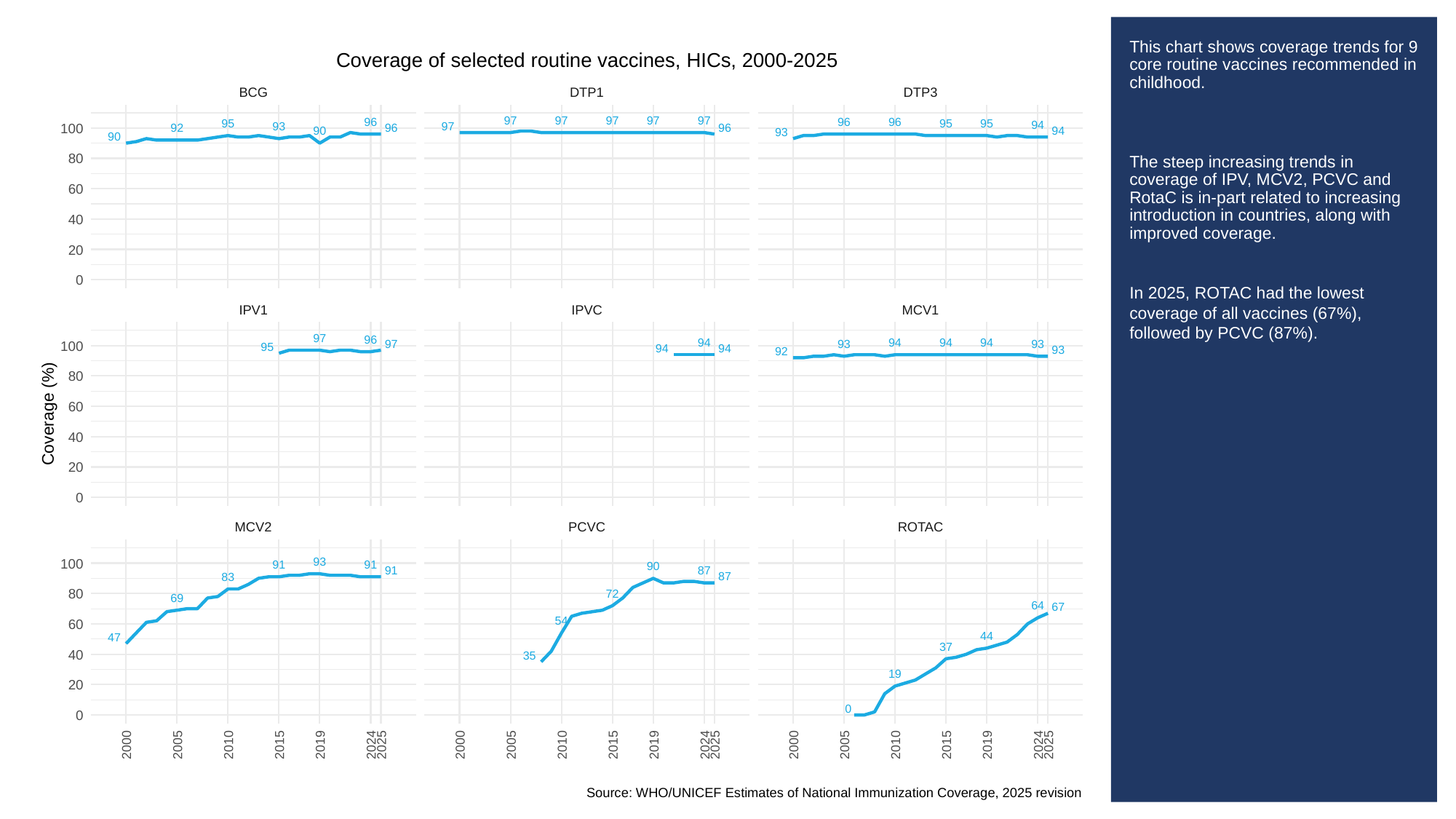

# This chart shows coverage trends for 9 core routine vaccines recommended in childhood.

The steep increasing trends in coverage of IPV, MCV2, PCVC and RotaC is in-part related to increasing introduction in countries, along with improved coverage.

In 2025, ROTAC had the lowest coverage of all vaccines (67%), followed by PCVC (87%).

Coverage of selected routine vaccines, HICs, 2000-2025
BCG
DTP1
DTP3

97
97
97
97
97
96
96
96
95
95
95
94
97
93
100
96
96
92
94
90
93

90

80

60

40

20

0

IPV1
IPVC
MCV1

97
96
94
94
94
94
97
93
93
100
95
94
94
93

92

80

60

Coverage (%)

40

20

0

MCV2
PCVC
ROTAC

93
100
91
91
90

91
87
87
83

80
72

69
64
67

54
60

44
47

37
40
35

19
20

0
0

2000
2005
2010
2015
2019
2024
2025
2000
2005
2010
2015
2019
2024
2025
2000
2005
2010
2015
2019
2024
2025
Source: WHO/UNICEF Estimates of National Immunization Coverage, 2025 revision